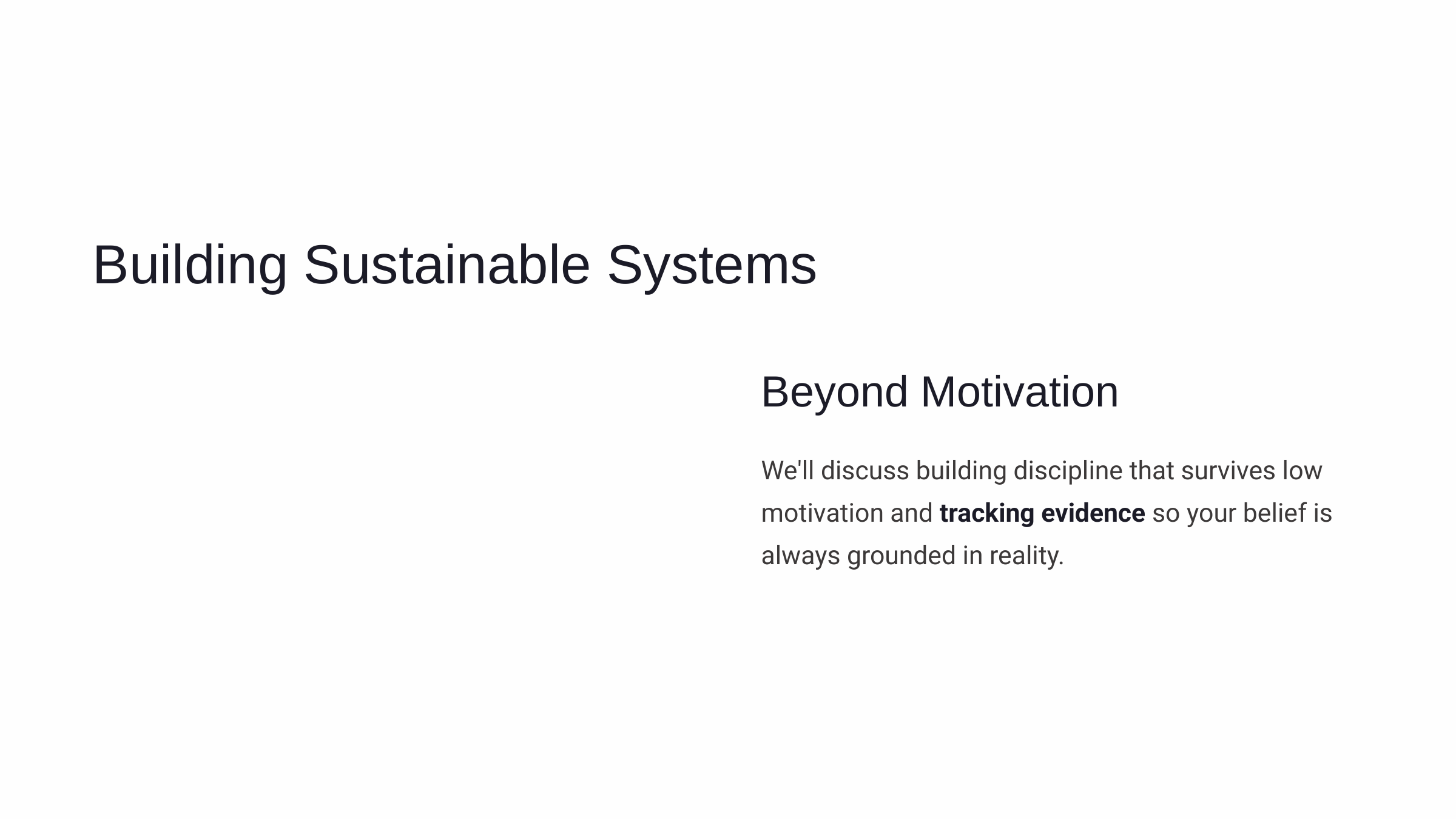

Building Sustainable Systems
Beyond Motivation
We'll discuss building discipline that survives low motivation and tracking evidence so your belief is always grounded in reality.